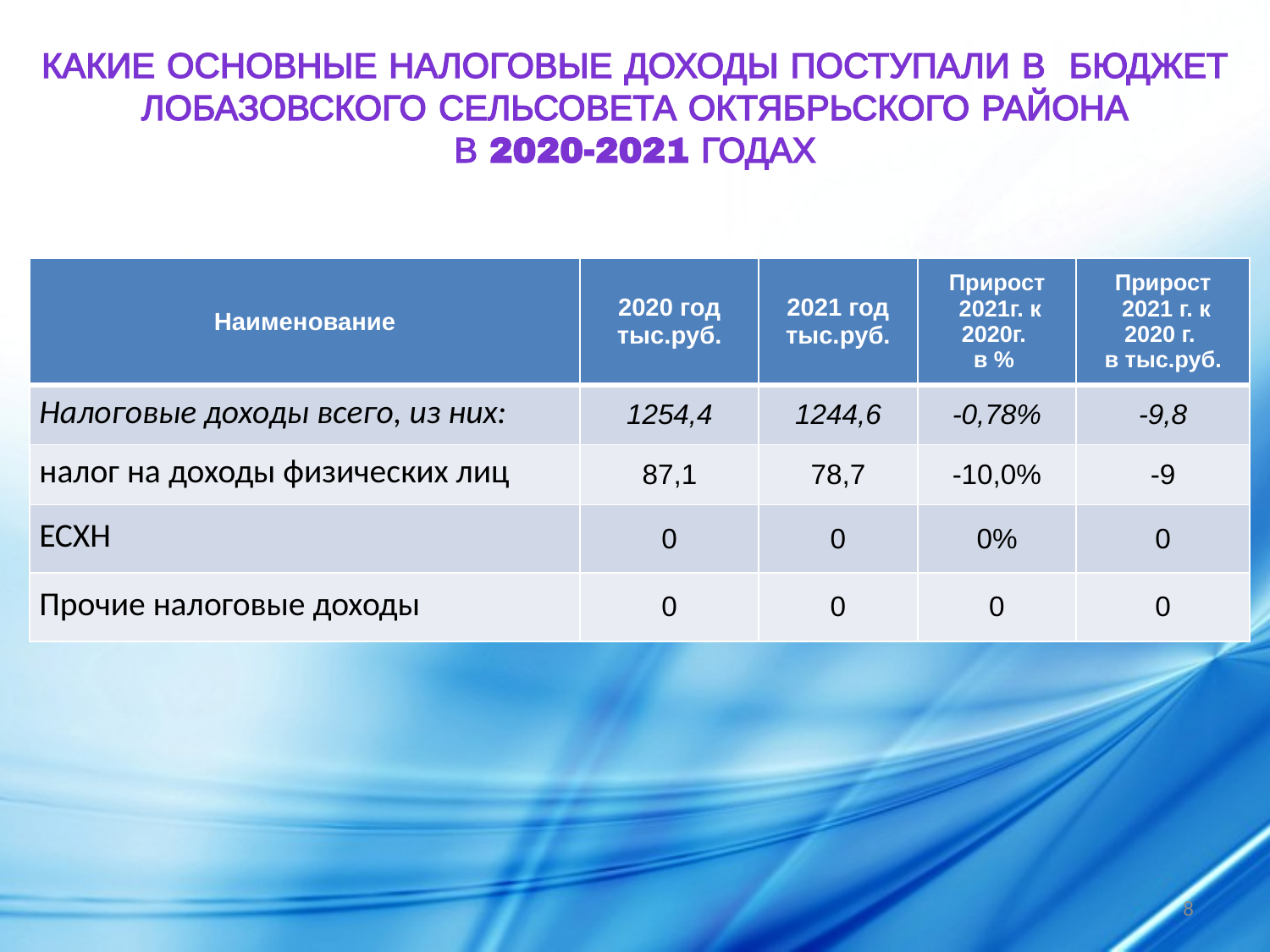

Какие основные налоговые доходы поступали в  бюджет Лобазовского СЕЛЬСОВЕТА октябрьского района
в 2020-2021 годах
| Наименование | 2020 год тыс.руб. | 2021 год тыс.руб. | Прирост 2021г. к 2020г. в % | Прирост 2021 г. к 2020 г. в тыс.руб. |
| --- | --- | --- | --- | --- |
| Налоговые доходы всего, из них: | 1254,4 | 1244,6 | -0,78% | -9,8 |
| налог на доходы физических лиц | 87,1 | 78,7 | -10,0% | -9 |
| ЕСХН | 0 | 0 | 0% | 0 |
| Прочие налоговые доходы | 0 | 0 | 0 | 0 |
8